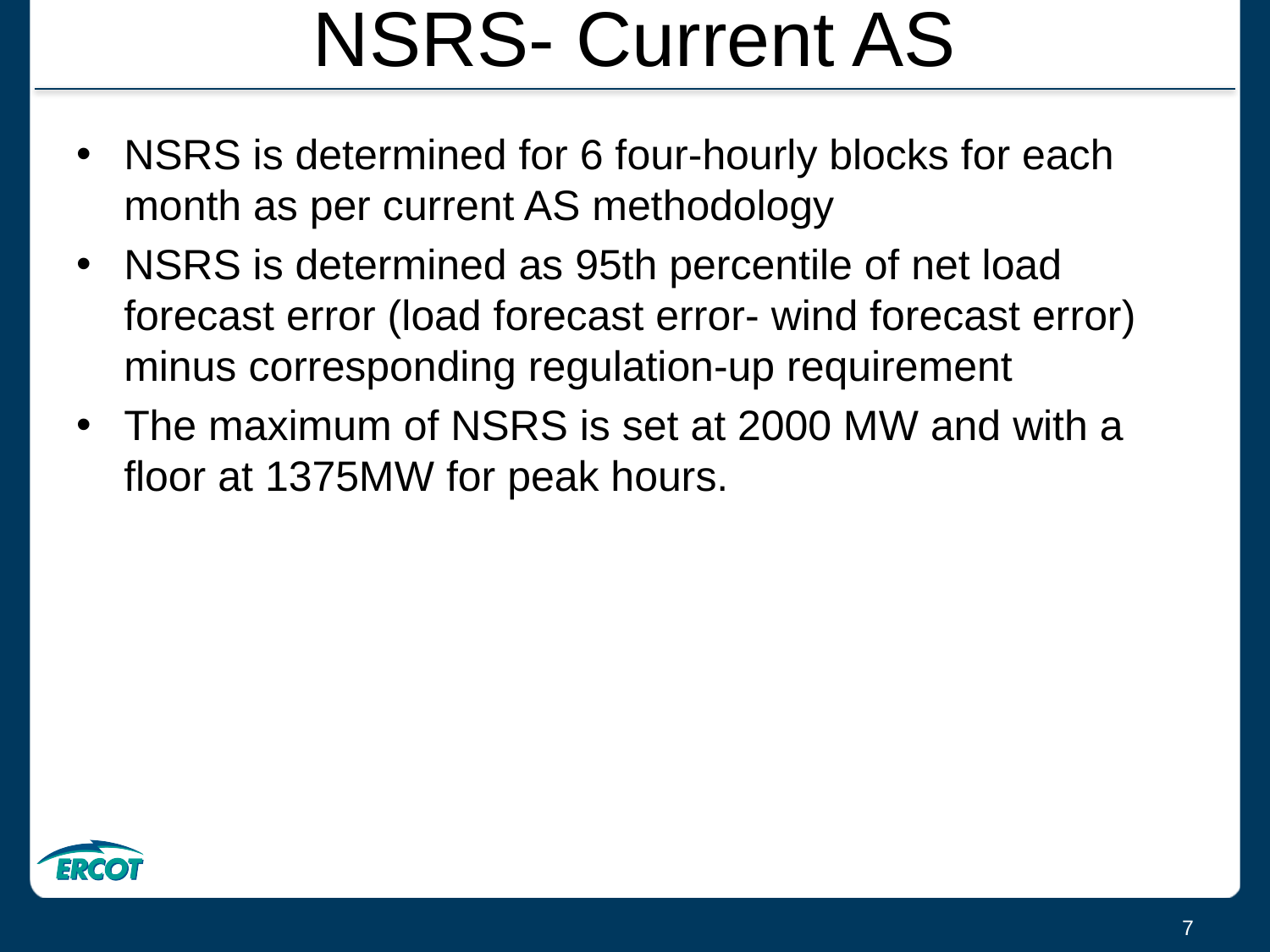

# NSRS- Current AS
NSRS is determined for 6 four-hourly blocks for each month as per current AS methodology
NSRS is determined as 95th percentile of net load forecast error (load forecast error- wind forecast error) minus corresponding regulation-up requirement
The maximum of NSRS is set at 2000 MW and with a floor at 1375MW for peak hours.

7